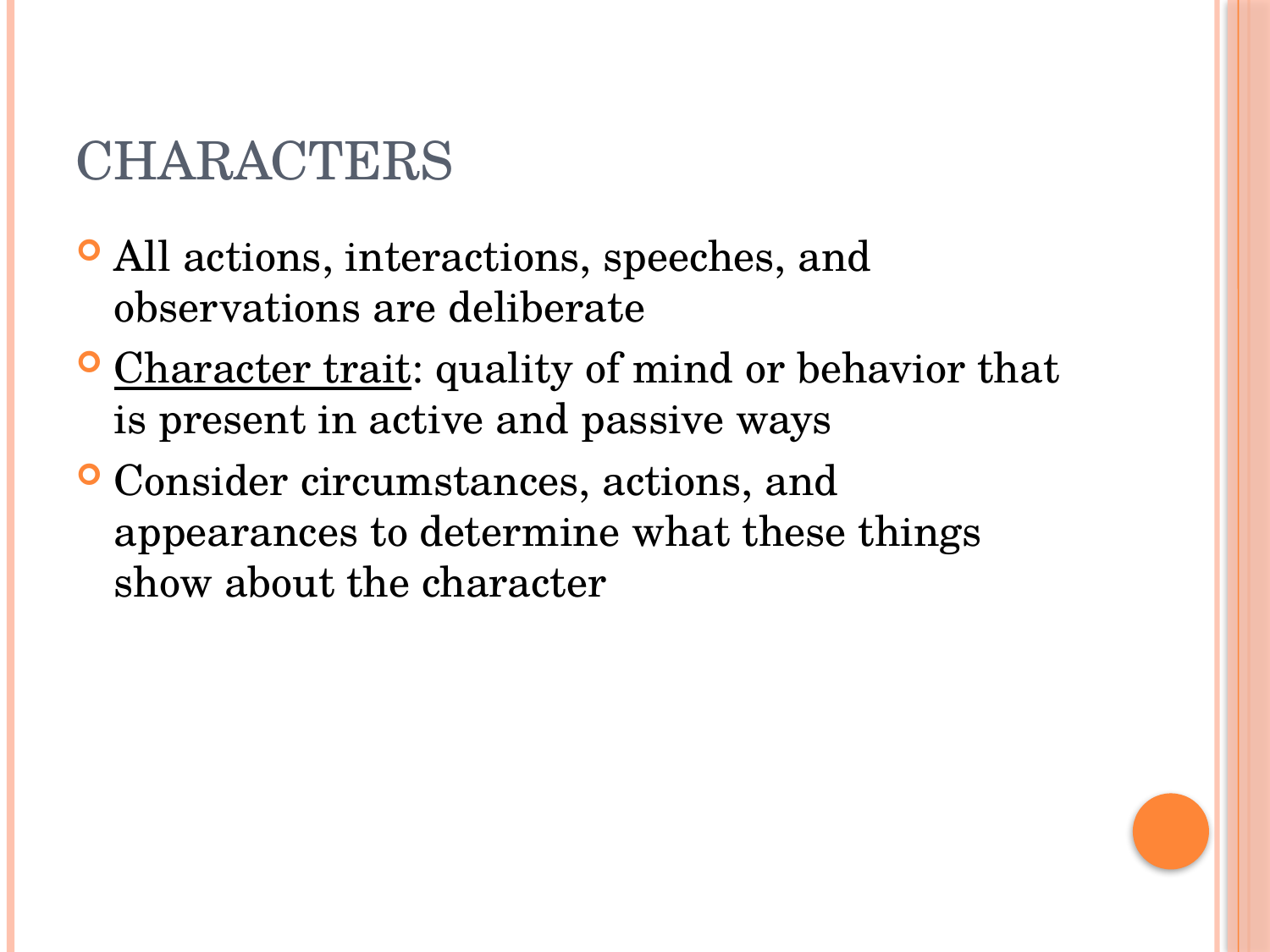

# Characters
All actions, interactions, speeches, and observations are deliberate
Character trait: quality of mind or behavior that is present in active and passive ways
Consider circumstances, actions, and appearances to determine what these things show about the character